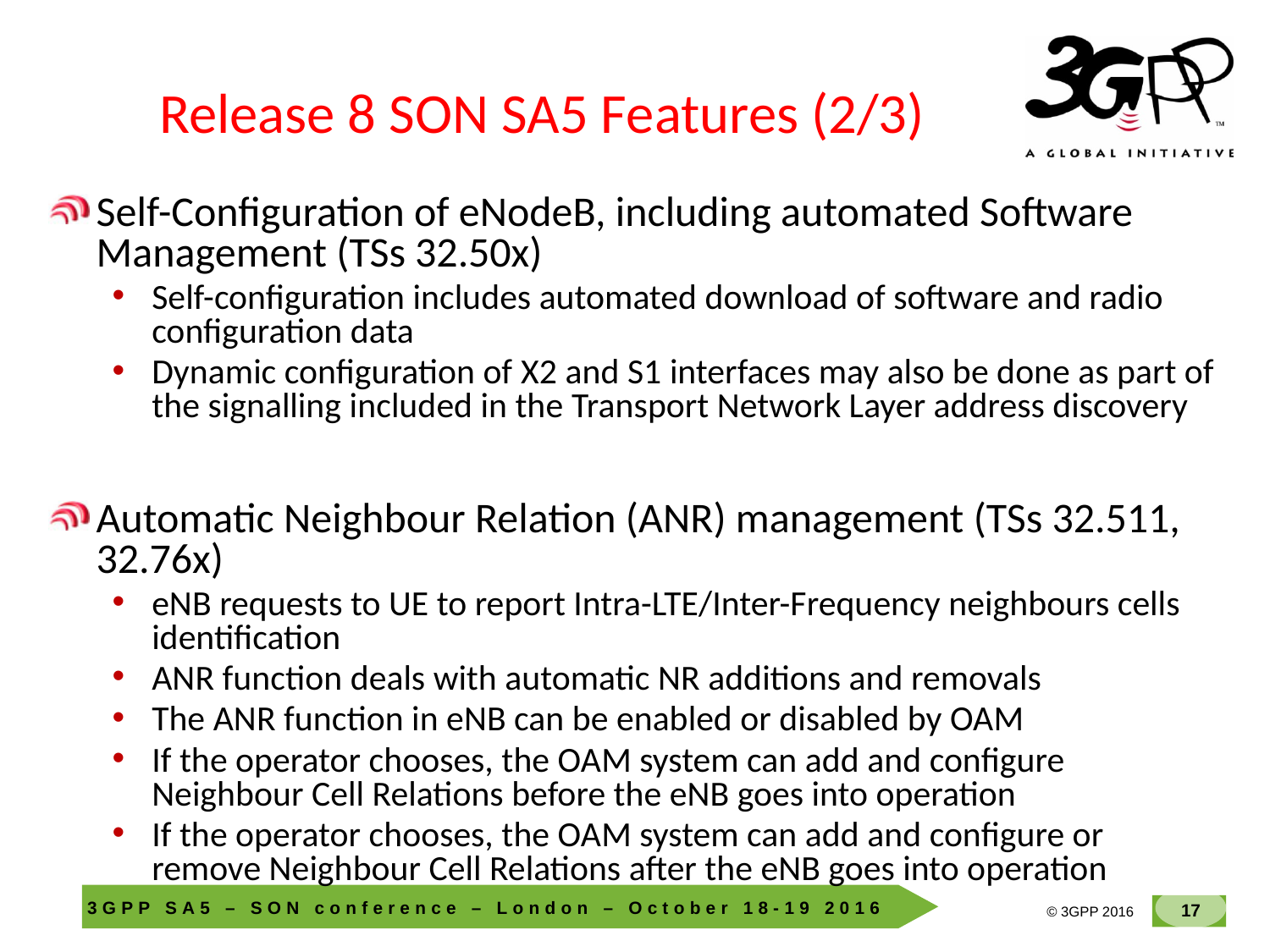

# Release 8 SON SA5 Features (2/3)
Self-Configuration of eNodeB, including automated Software Management (TSs 32.50x)
Self-configuration includes automated download of software and radio configuration data
Dynamic configuration of X2 and S1 interfaces may also be done as part of the signalling included in the Transport Network Layer address discovery

Automatic Neighbour Relation (ANR) management (TSs 32.511, 32.76x)
eNB requests to UE to report Intra-LTE/Inter-Frequency neighbours cells identification
ANR function deals with automatic NR additions and removals
The ANR function in eNB can be enabled or disabled by OAM
If the operator chooses, the OAM system can add and configure Neighbour Cell Relations before the eNB goes into operation
If the operator chooses, the OAM system can add and configure or remove Neighbour Cell Relations after the eNB goes into operation